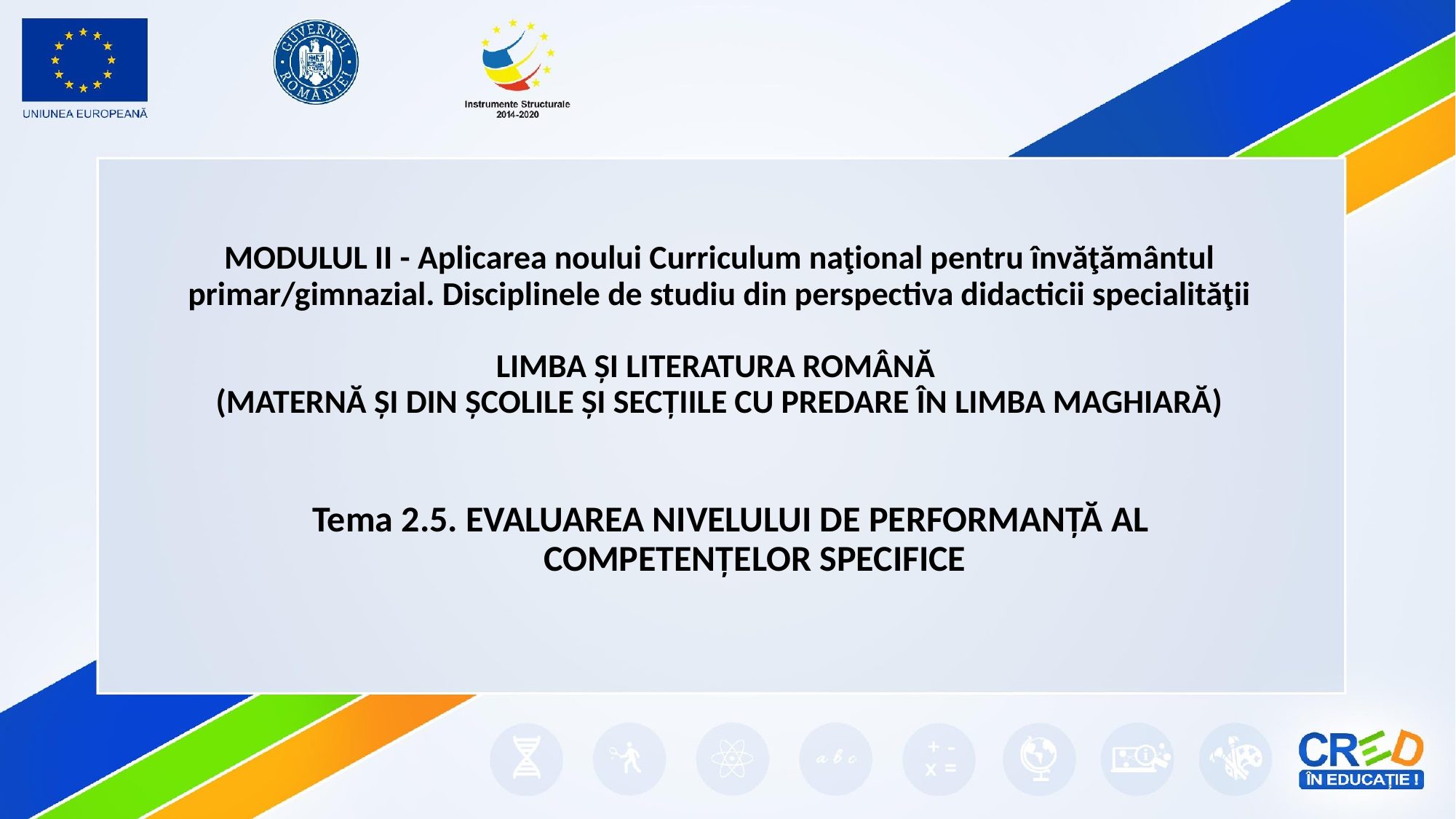

# MODULUL II - Aplicarea noului Curriculum naţional pentru învăţământul primar/gimnazial. Disciplinele de studiu din perspectiva didacticii specialităţii LIMBA ȘI LITERATURA ROMÂNĂ (MATERNĂ ȘI DIN ȘCOLILE ȘI SECȚIILE CU PREDARE ÎN LIMBA MAGHIARĂ)
Tema 2.5. EVALUAREA NIVELULUI DE PERFORMANȚĂ AL COMPETENȚELOR SPECIFICE